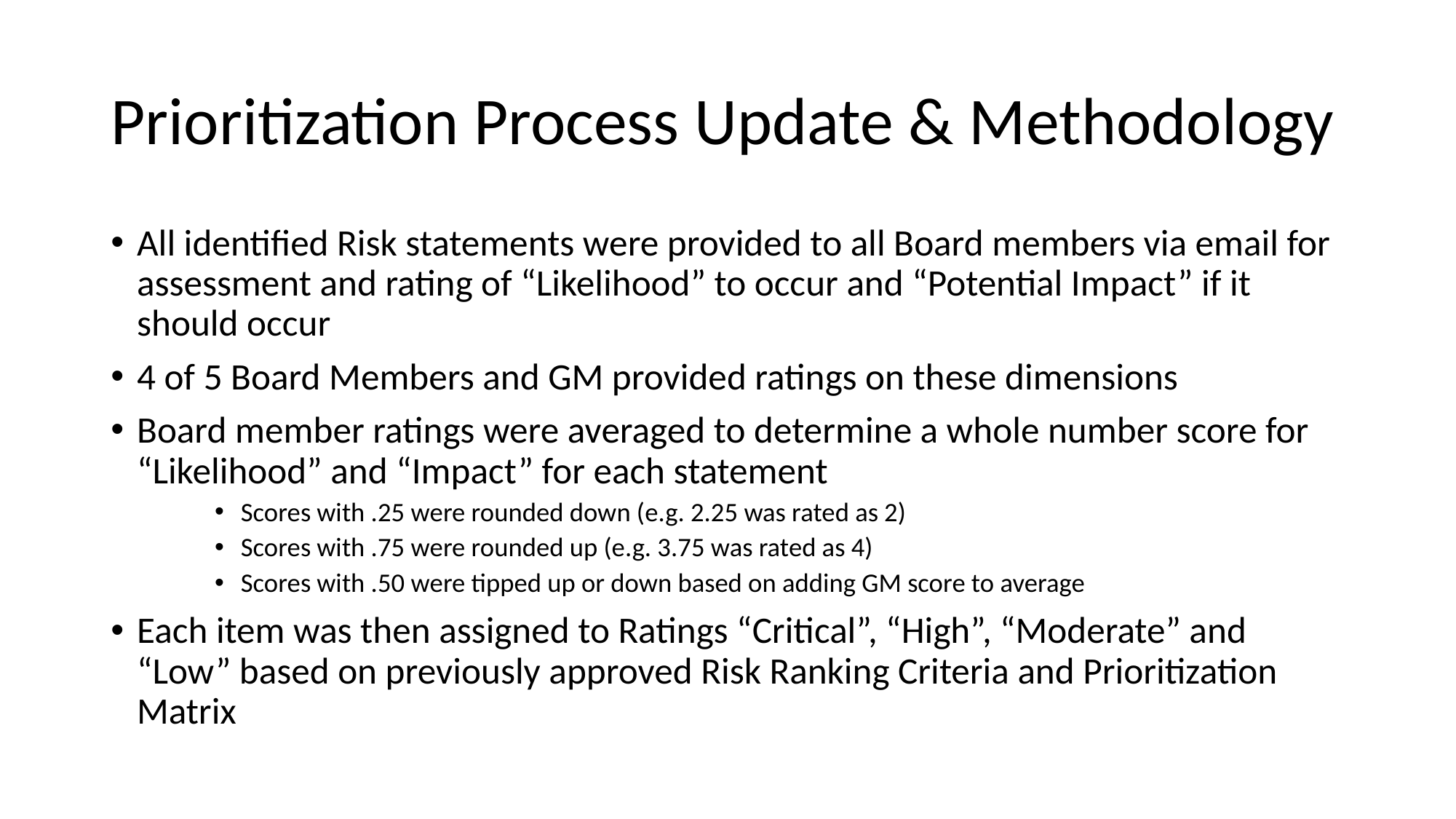

# Prioritization Process Update & Methodology
All identified Risk statements were provided to all Board members via email for assessment and rating of “Likelihood” to occur and “Potential Impact” if it should occur
4 of 5 Board Members and GM provided ratings on these dimensions
Board member ratings were averaged to determine a whole number score for “Likelihood” and “Impact” for each statement
Scores with .25 were rounded down (e.g. 2.25 was rated as 2)
Scores with .75 were rounded up (e.g. 3.75 was rated as 4)
Scores with .50 were tipped up or down based on adding GM score to average
Each item was then assigned to Ratings “Critical”, “High”, “Moderate” and “Low” based on previously approved Risk Ranking Criteria and Prioritization Matrix